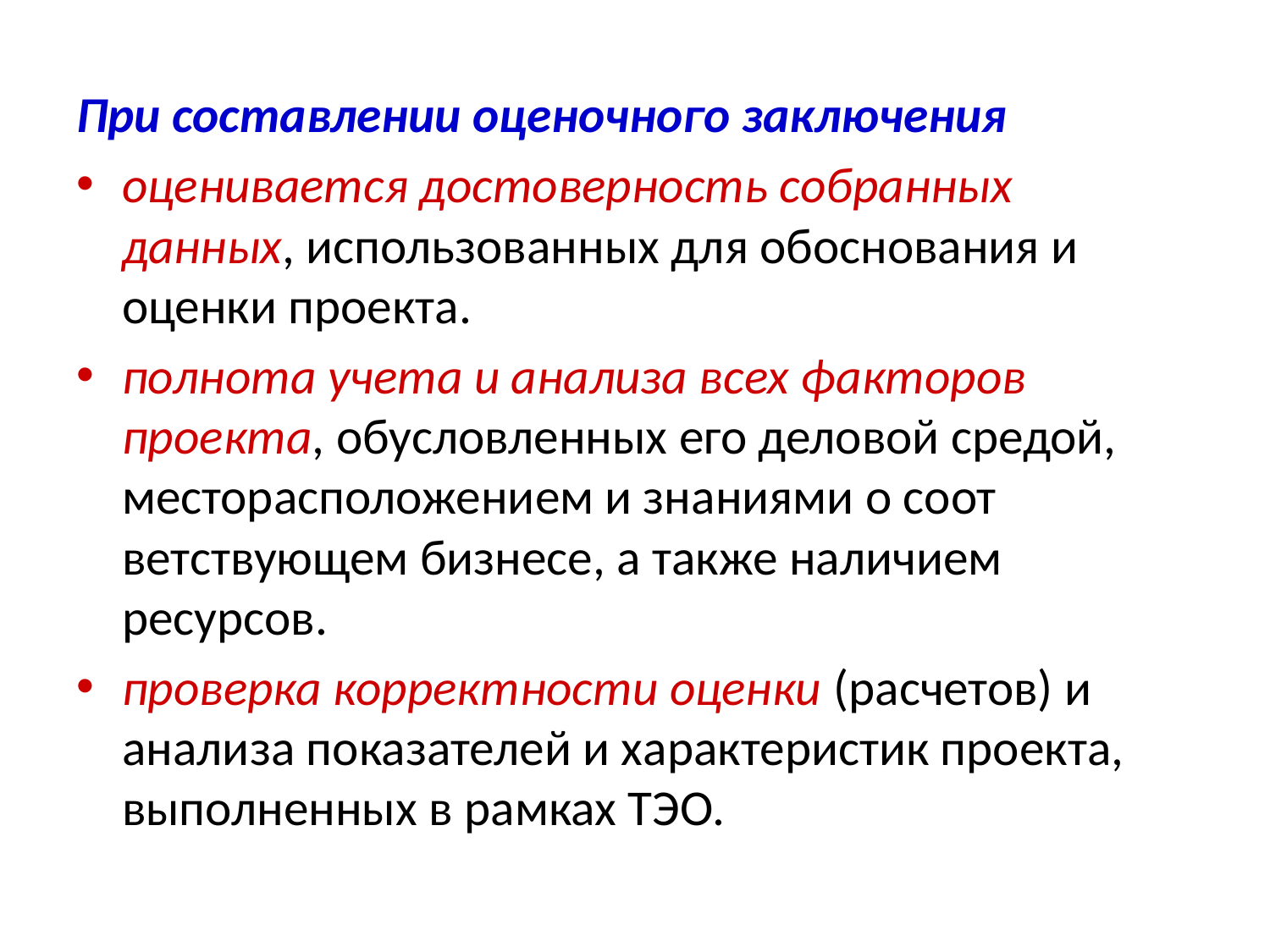

При составлении оценочного заклю­чения
оценивается достоверность собранных данных, использованных для обоснования и оценки проекта.
полнота учета и анализа всех факторов проекта, обу­словленных его деловой средой, месторасположением и знаниями о соот­ветствующем бизнесе, а также наличием ресурсов.
проверка корректности оценки (расчетов) и анализа по­казателей и характеристик проекта, выполненных в рамках ТЭО.